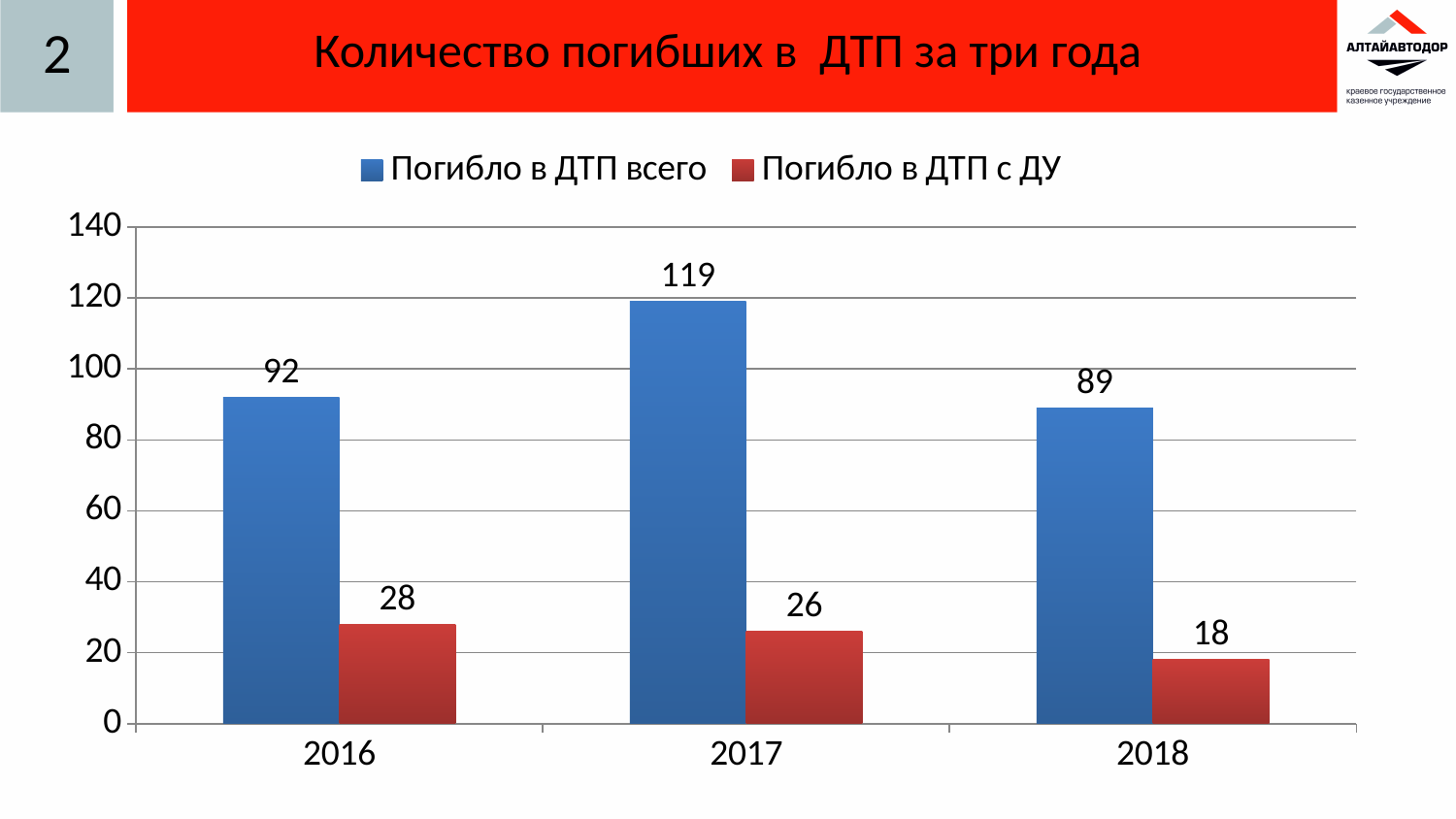

2

# Количество погибших в  ДТП за три года

### Chart

| Category | Погибло в ДТП всего | Погибло в ДТП с ДУ |
|---|---|---|
| 2016 | 92.0 | 28.0 |
| 2017 | 119.0 | 26.0 |
| 2018 | 89.0 | 18.0 |